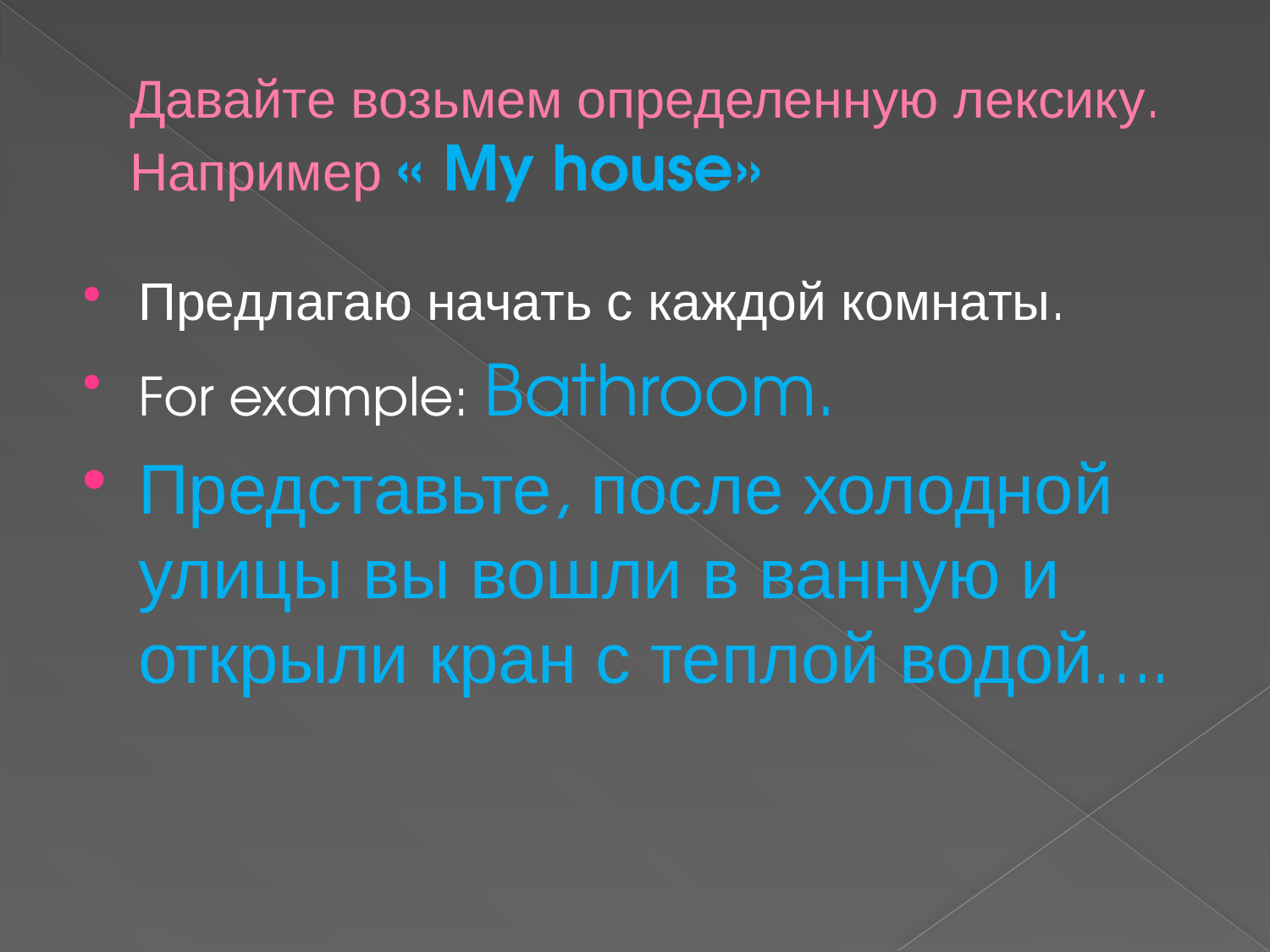

# Давайте возьмем определенную лексику. Например « My house»
Предлагаю начать с каждой комнаты.
For example: Bathroom.
Представьте, после холодной улицы вы вошли в ванную и открыли кран с теплой водой….